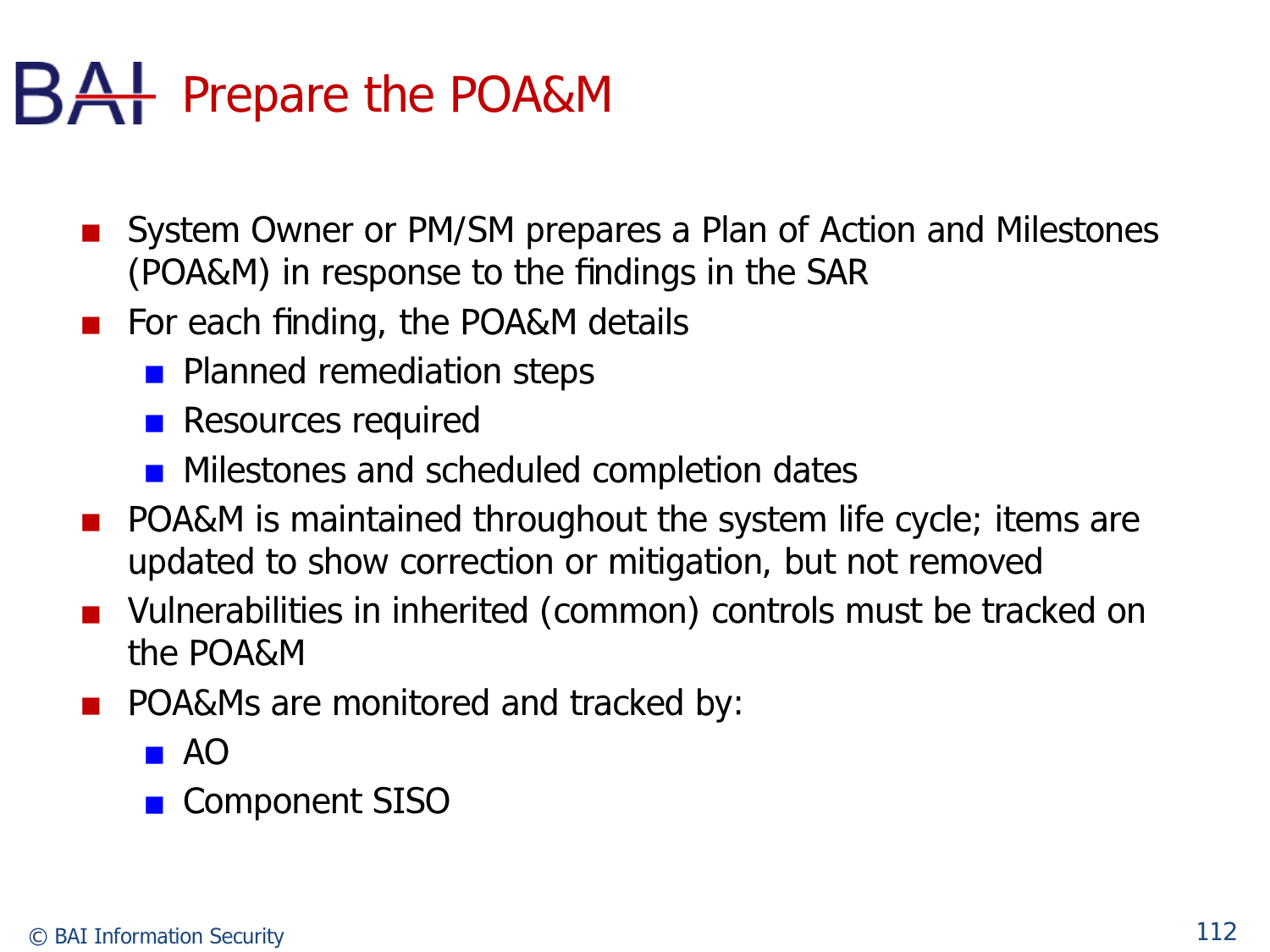

# Prepare the POA&M
System Owner or PM/SM prepares a Plan of Action and Milestones (POA&M) in response to the findings in the SAR
For each finding, the POA&M details
Planned remediation steps
Resources required
Milestones and scheduled completion dates
POA&M is maintained throughout the system life cycle; items are updated to show correction or mitigation, but not removed
Vulnerabilities in inherited (common) controls must be tracked on the POA&M
POA&Ms are monitored and tracked by:
AO
Component SISO